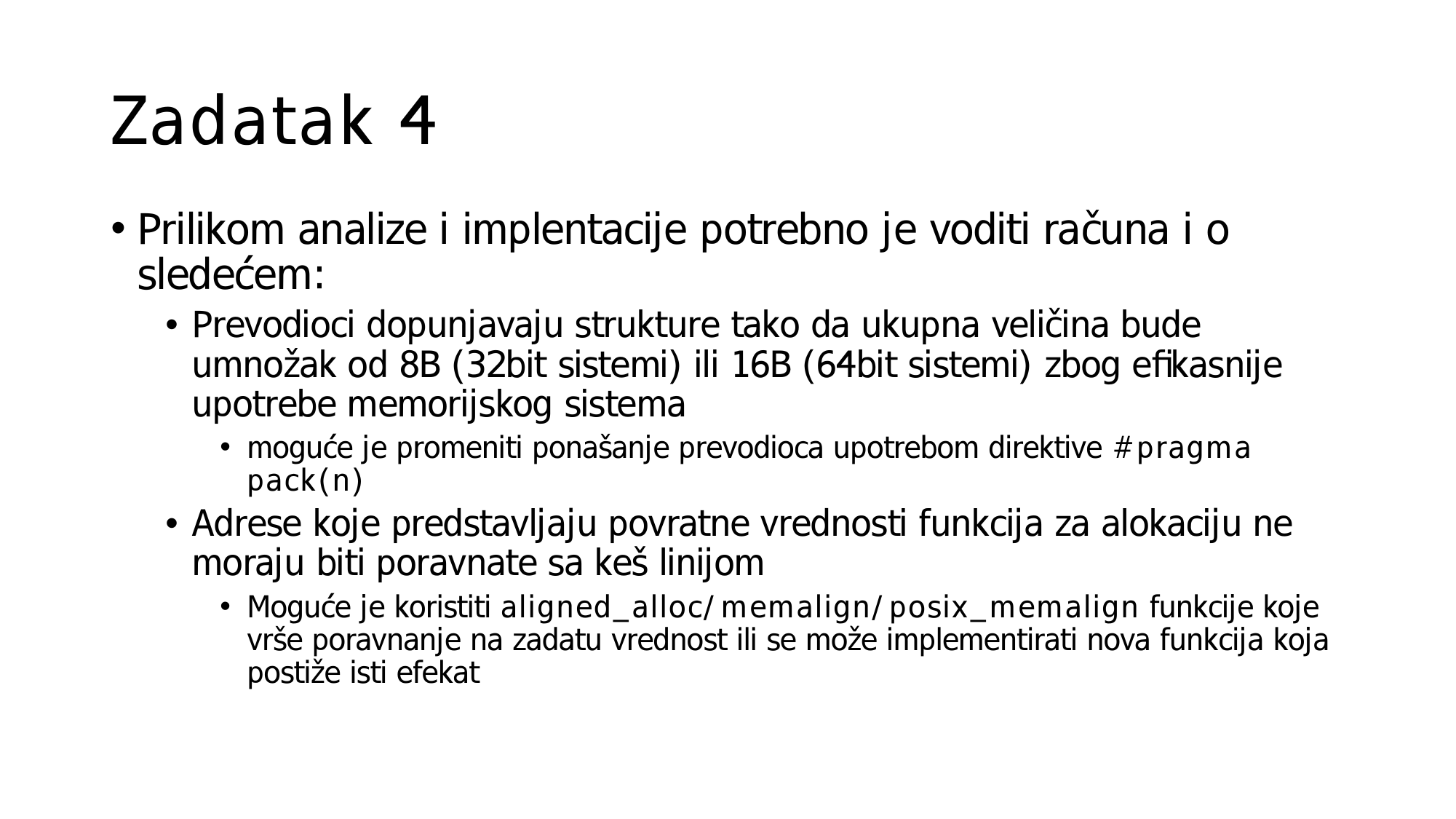

# Zadatak 4
Prilikom analize i implentacije potrebno je voditi računa i o sledećem:
Prevodioci dopunjavaju strukture tako da ukupna veličina bude umnožak od 8B (32bit sistemi) ili 16B (64bit sistemi) zbog efikasnije upotrebe memorijskog sistema
moguće je promeniti ponašanje prevodioca upotrebom direktive #pragma pack(n)
Adrese koje predstavljaju povratne vrednosti funkcija za alokaciju ne moraju biti poravnate sa keš linijom
Moguće je koristiti aligned_alloc/memalign/posix_memalign funkcije koje vrše poravnanje na zadatu vrednost ili se može implementirati nova funkcija koja postiže isti efekat